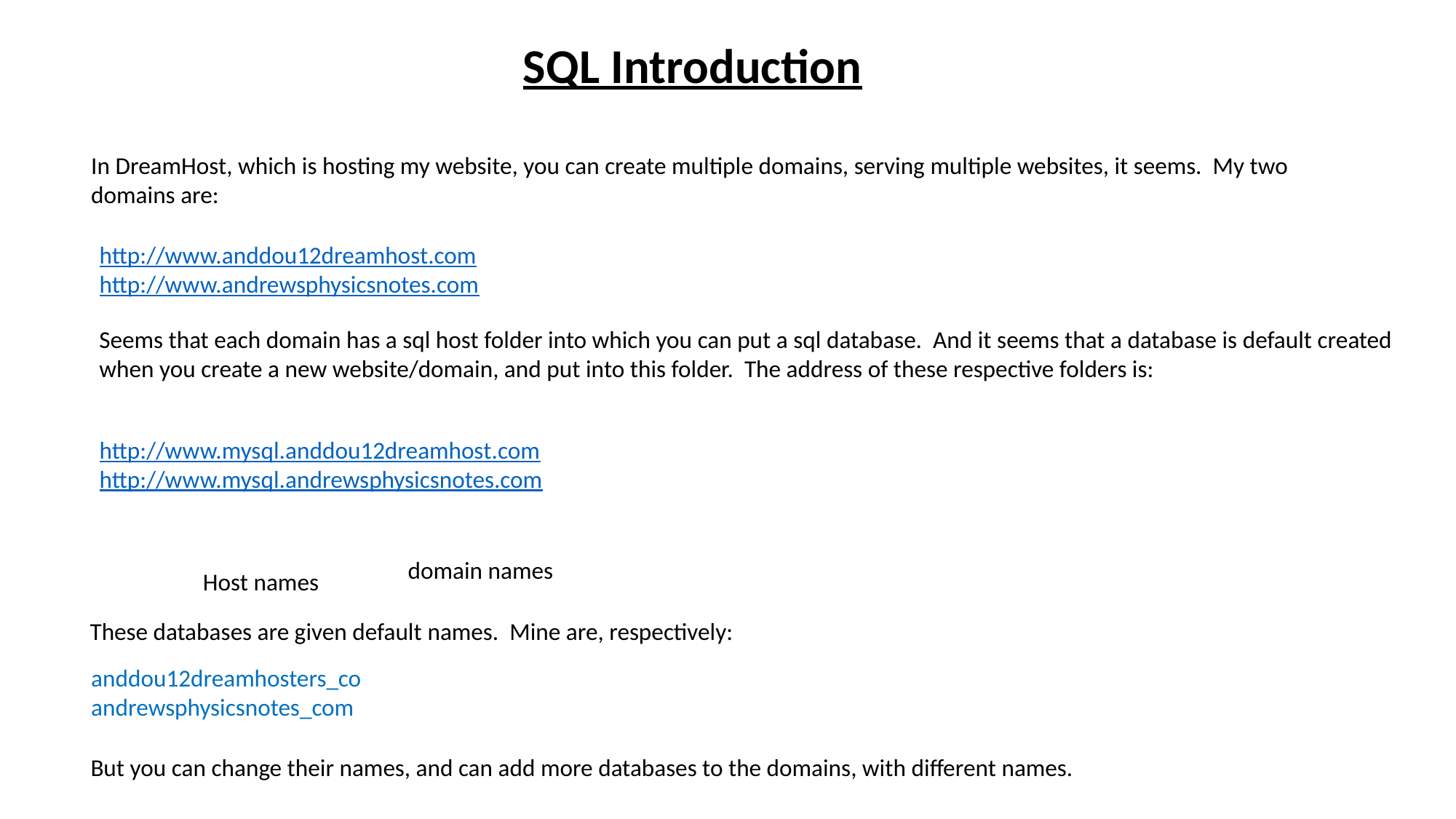

SQL Introduction
In DreamHost, which is hosting my website, you can create multiple domains, serving multiple websites, it seems.  My two domains are:
http://www.anddou12dreamhost.com
http://www.andrewsphysicsnotes.com
Seems that each domain has a sql host folder into which you can put a sql database.  And it seems that a database is default created when you create a new website/domain, and put into this folder.  The address of these respective folders is:
http://www.mysql.anddou12dreamhost.com
http://www.mysql.andrewsphysicsnotes.com
domain names
Host names
These databases are given default names.  Mine are, respectively:
anddou12dreamhosters_co
andrewsphysicsnotes_com
But you can change their names, and can add more databases to the domains, with different names.